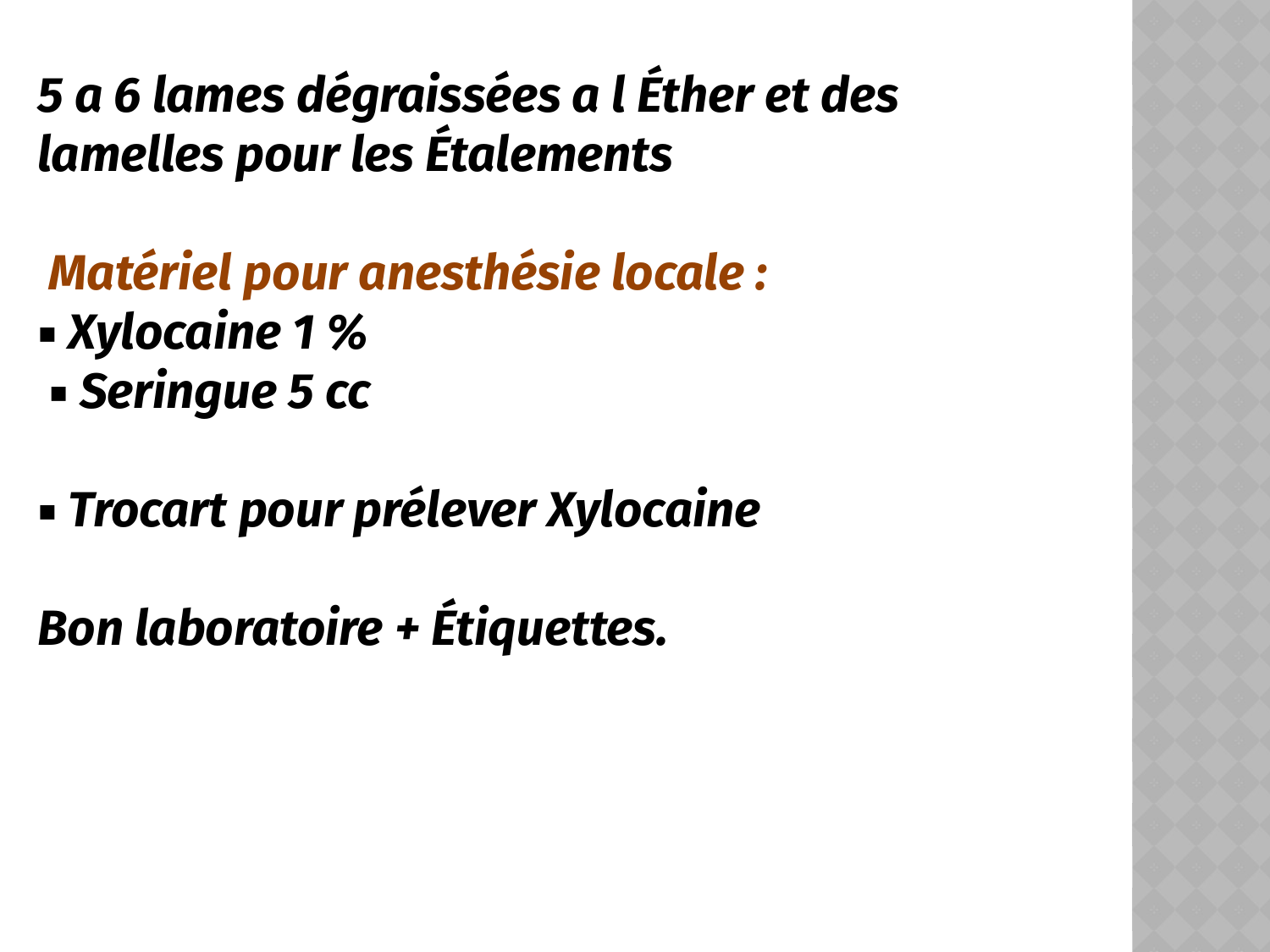

5 a 6 lames dégraissées a l Éther et des lamelles pour les Étalements

 Matériel pour anesthésie locale :
▪ Xylocaine 1 %
 ▪ Seringue 5 cc

▪ Trocart pour prélever Xylocaine

Bon laboratoire + Étiquettes.